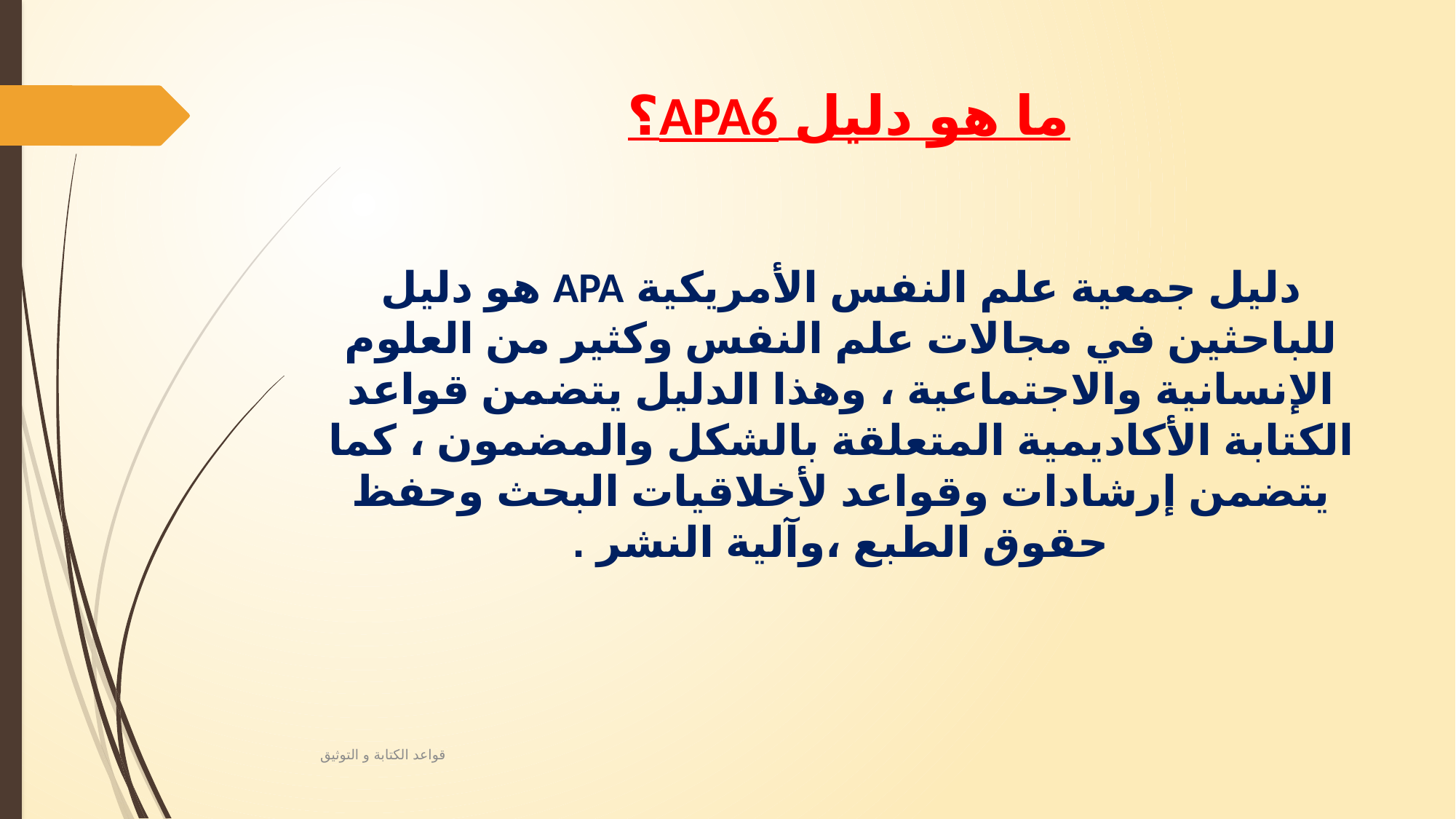

# ما هو دليل APA6؟
دليل جمعية علم النفس الأمريكية APA هو دليل للباحثين في مجالات علم النفس وكثير من العلوم الإنسانية والاجتماعية ، وهذا الدليل يتضمن قواعد الكتابة الأكاديمية المتعلقة بالشكل والمضمون ، كما يتضمن إرشادات وقواعد لأخلاقيات البحث وحفظ حقوق الطبع ،وآلية النشر .

قواعد الكتابة و التوثيق